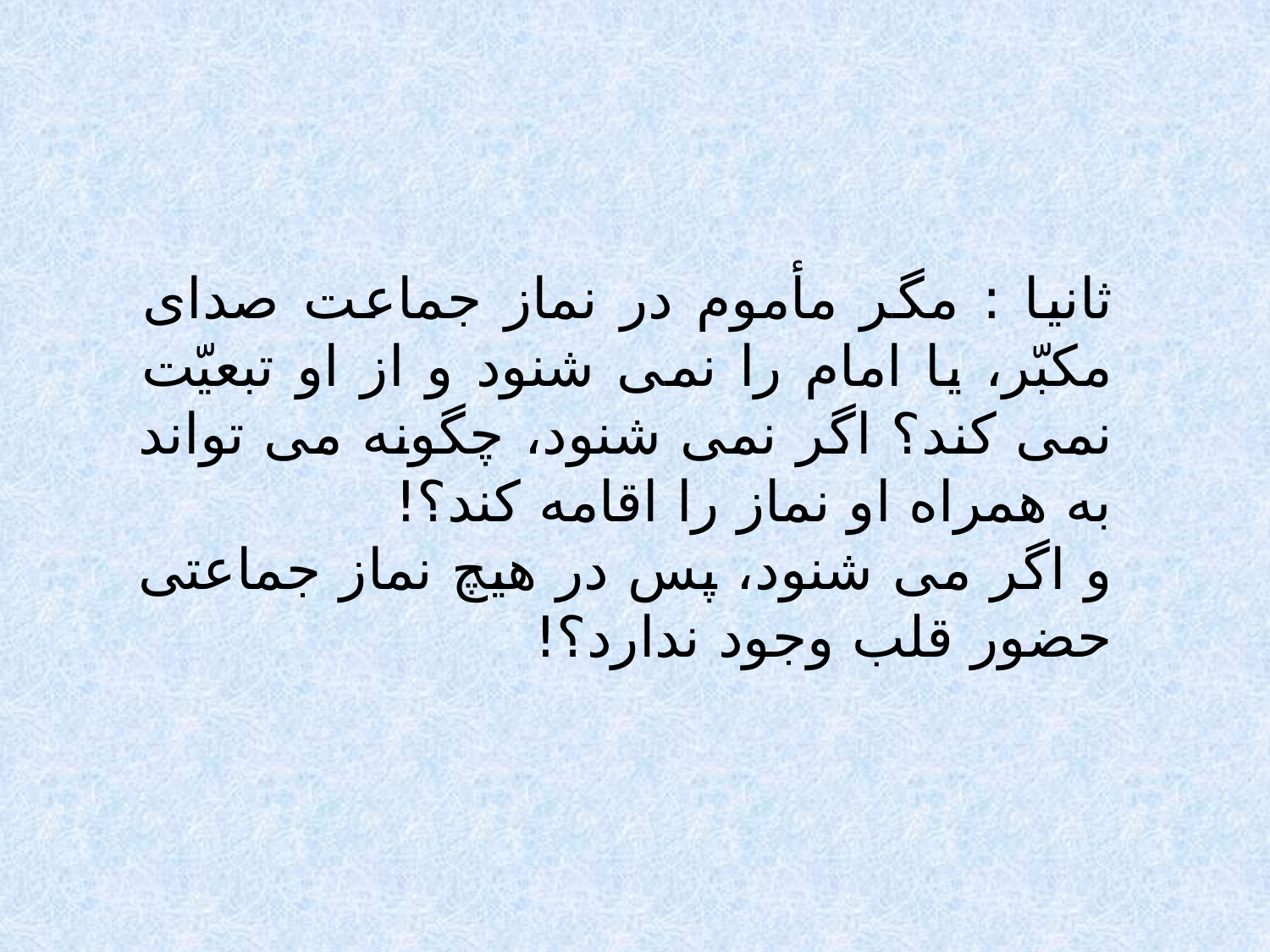

ثانيا : مگر مأموم در نماز جماعت صداى مكبّر، يا امام را نمى شنود و از او تبعيّت نمى كند؟ اگر نمى شنود، چگونه مى تواند به همراه او نماز را اقامه كند؟!
و اگر مى شنود، پس در هيچ نماز جماعتى حضور قلب وجود ندارد؟!